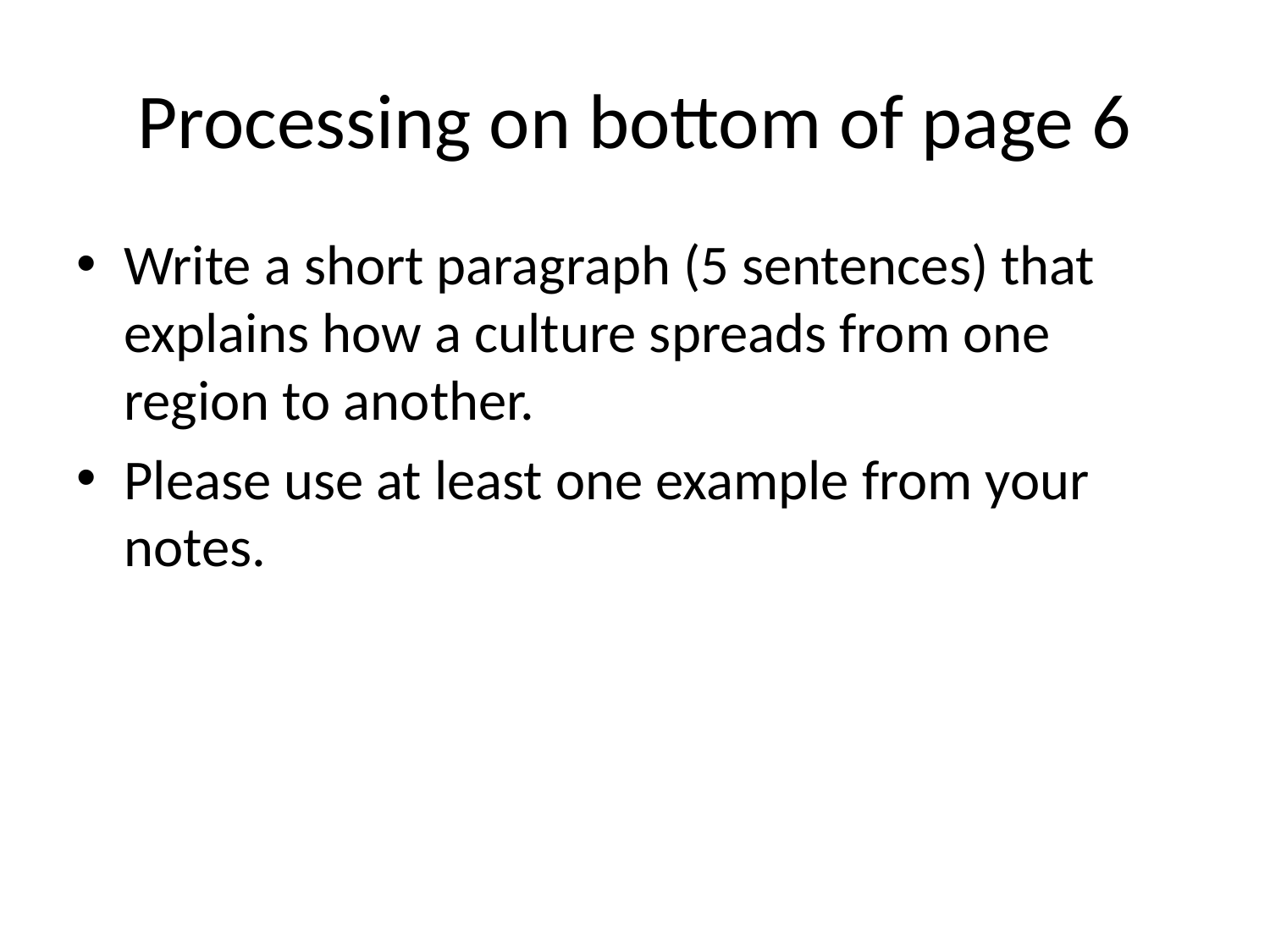

# Processing on bottom of page 6
Write a short paragraph (5 sentences) that explains how a culture spreads from one region to another.
Please use at least one example from your notes.